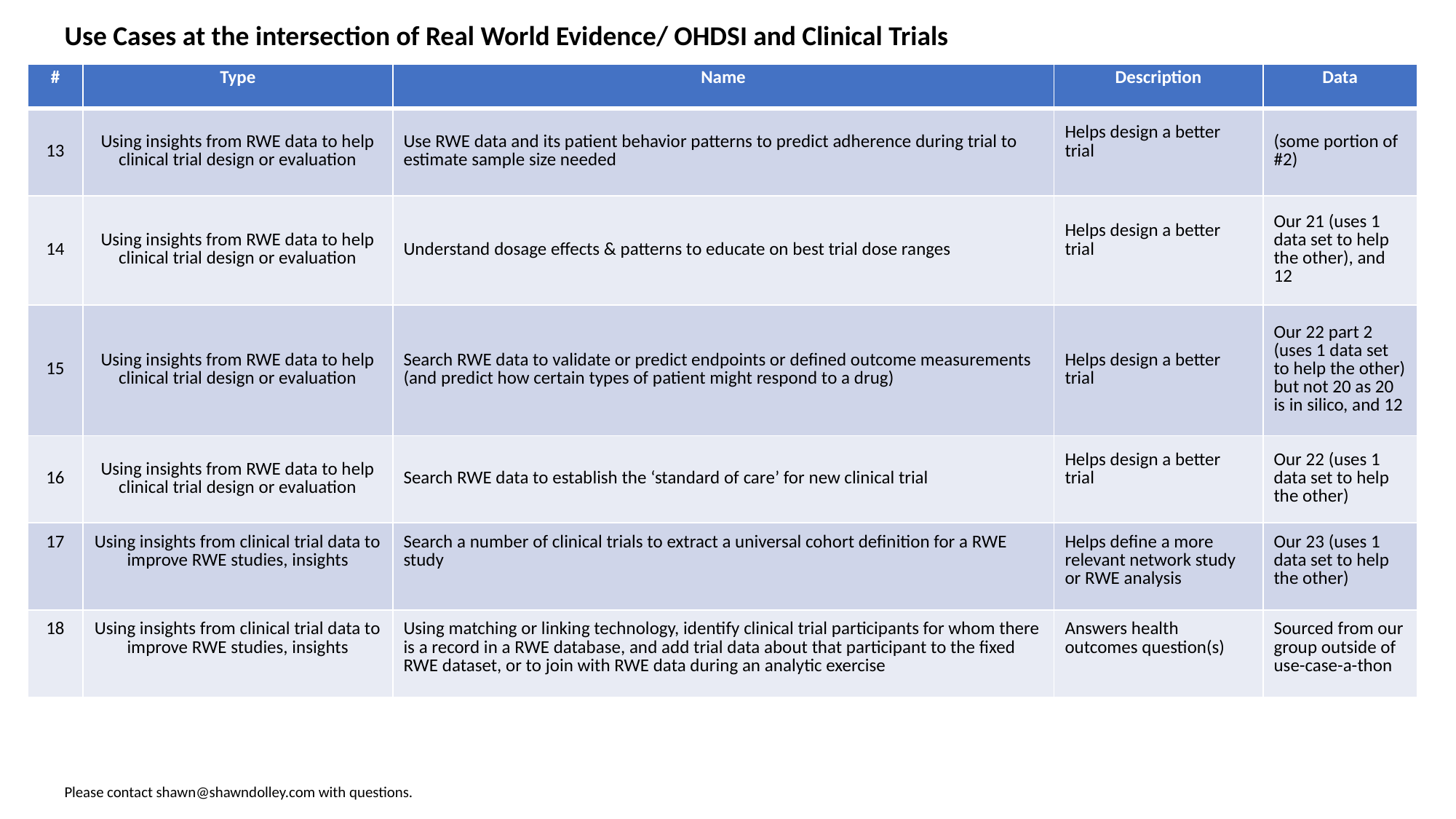

Use Cases at the intersection of Real World Evidence/ OHDSI and Clinical Trials
| # | Type | Name | Description | Data |
| --- | --- | --- | --- | --- |
| 13 | Using insights from RWE data to help clinical trial design or evaluation | Use RWE data and its patient behavior patterns to predict adherence during trial to estimate sample size needed | Helps design a better trial | (some portion of #2) |
| 14 | Using insights from RWE data to help clinical trial design or evaluation | Understand dosage effects & patterns to educate on best trial dose ranges | Helps design a better trial | Our 21 (uses 1 data set to help the other), and 12 |
| 15 | Using insights from RWE data to help clinical trial design or evaluation | Search RWE data to validate or predict endpoints or defined outcome measurements (and predict how certain types of patient might respond to a drug) | Helps design a better trial | Our 22 part 2 (uses 1 data set to help the other) but not 20 as 20 is in silico, and 12 |
| 16 | Using insights from RWE data to help clinical trial design or evaluation | Search RWE data to establish the ‘standard of care’ for new clinical trial | Helps design a better trial | Our 22 (uses 1 data set to help the other) |
| 17 | Using insights from clinical trial data to improve RWE studies, insights | Search a number of clinical trials to extract a universal cohort definition for a RWE study | Helps define a more relevant network study or RWE analysis | Our 23 (uses 1 data set to help the other) |
| 18 | Using insights from clinical trial data to improve RWE studies, insights | Using matching or linking technology, identify clinical trial participants for whom there is a record in a RWE database, and add trial data about that participant to the fixed RWE dataset, or to join with RWE data during an analytic exercise | Answers health outcomes question(s) | Sourced from our group outside of use-case-a-thon |
Please contact shawn@shawndolley.com with questions.